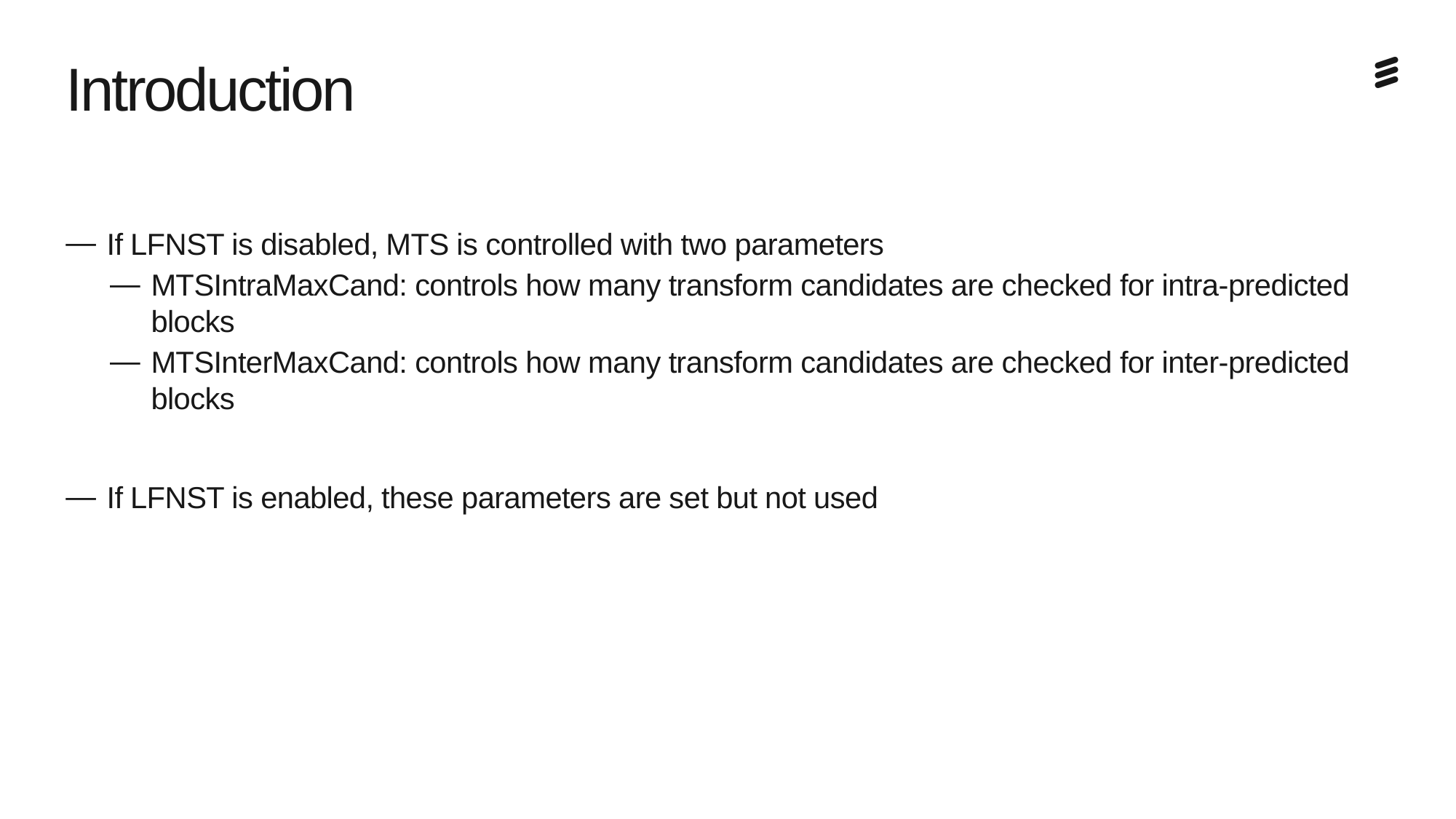

# Introduction
If LFNST is disabled, MTS is controlled with two parameters
MTSIntraMaxCand: controls how many transform candidates are checked for intra-predicted blocks
MTSInterMaxCand: controls how many transform candidates are checked for inter-predicted blocks

If LFNST is enabled, these parameters are set but not used